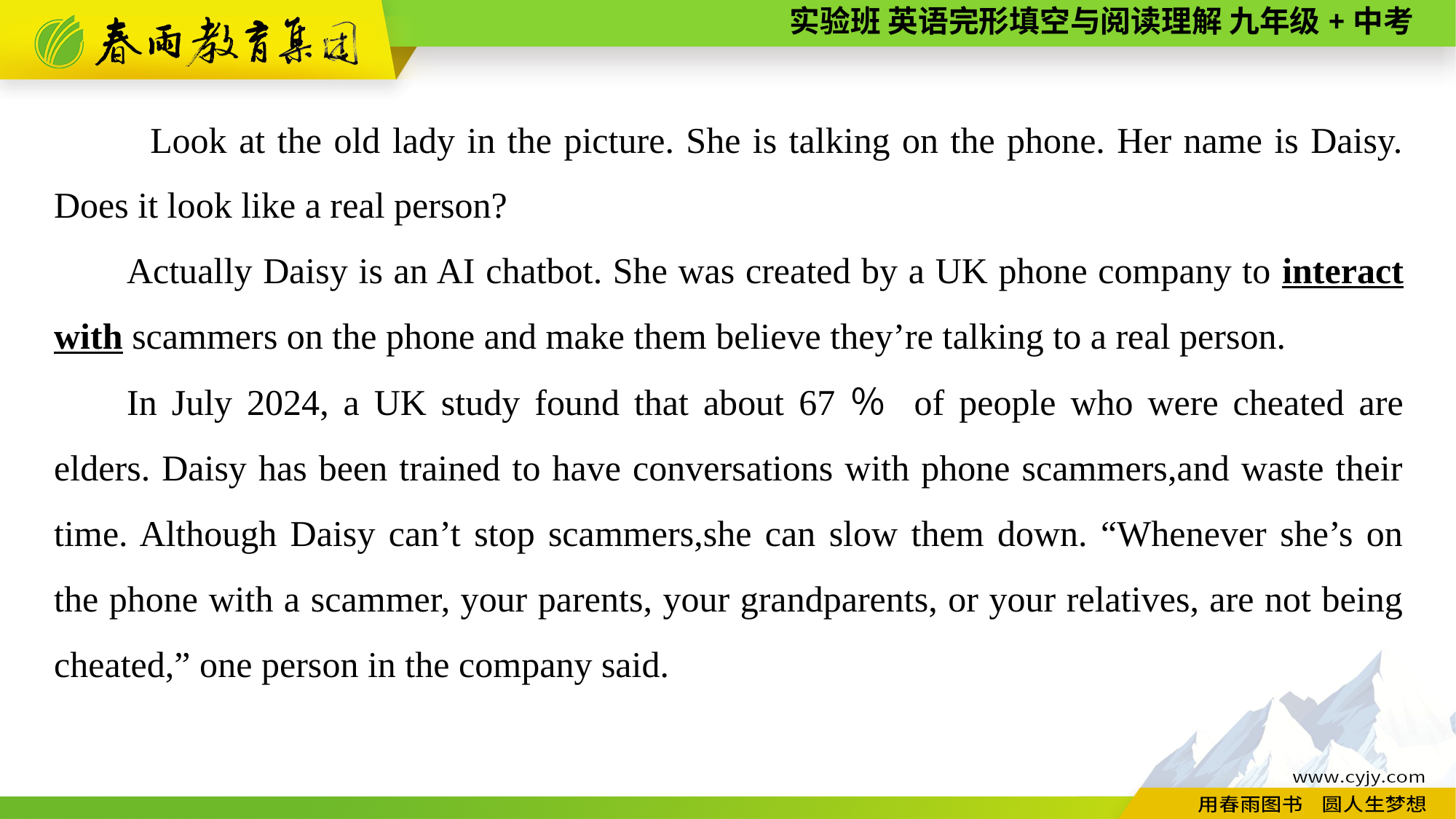

Look at the old lady in the picture. She is talking on the phone. Her name is Daisy. Does it look like a real person?
Actually Daisy is an AI chatbot. She was created by a UK phone company to interact with scammers on the phone and make them believe they’re talking to a real person.
In July 2024, a UK study found that about 67％ of people who were cheated are elders. Daisy has been trained to have conversations with phone scammers,and waste their time. Although Daisy can’t stop scammers,she can slow them down. “Whenever she’s on the phone with a scammer, your parents, your grandparents, or your relatives, are not being cheated,” one person in the company said.